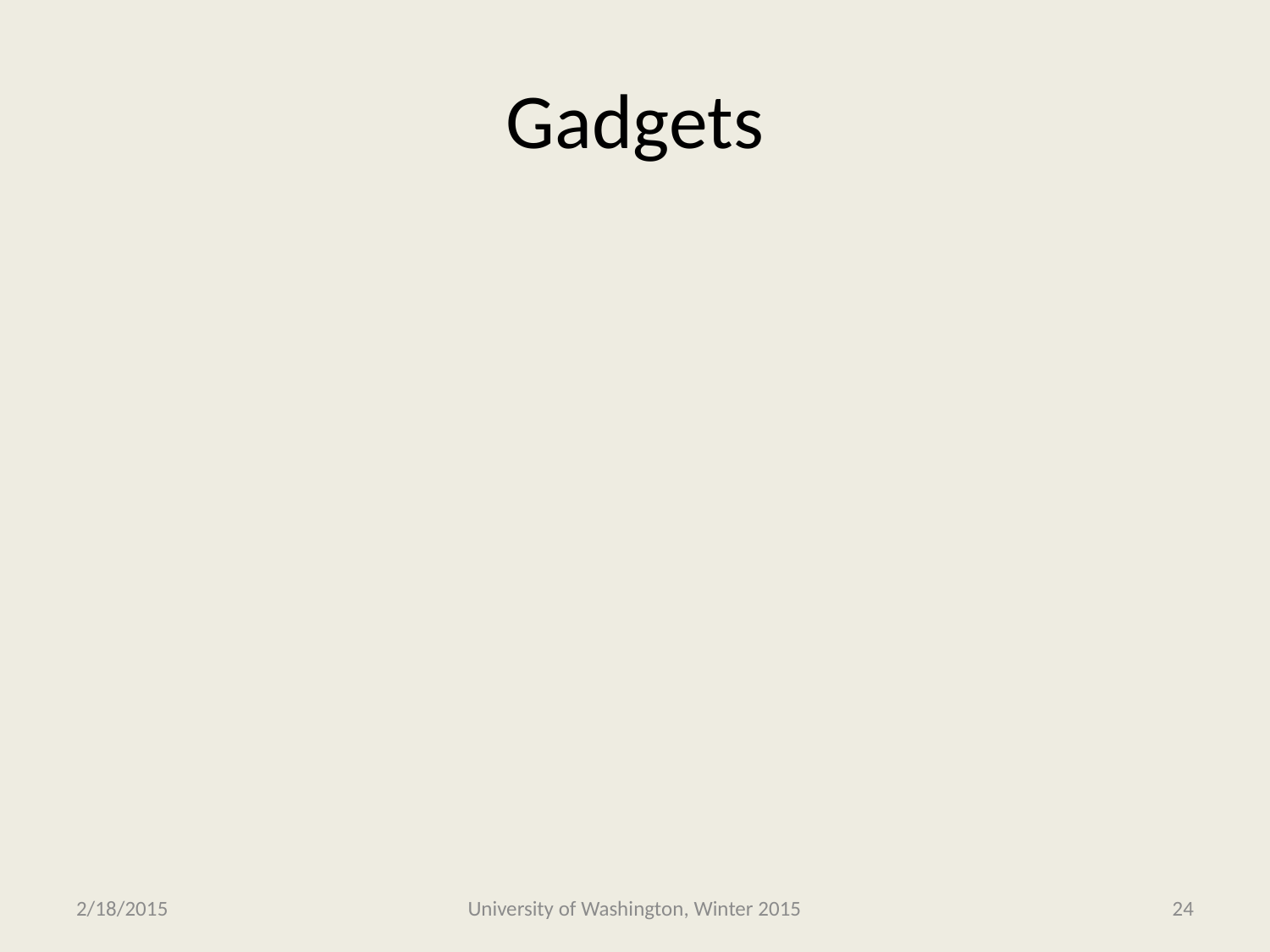

# Gadgets

2/18/2015
University of Washington, Winter 2015
24